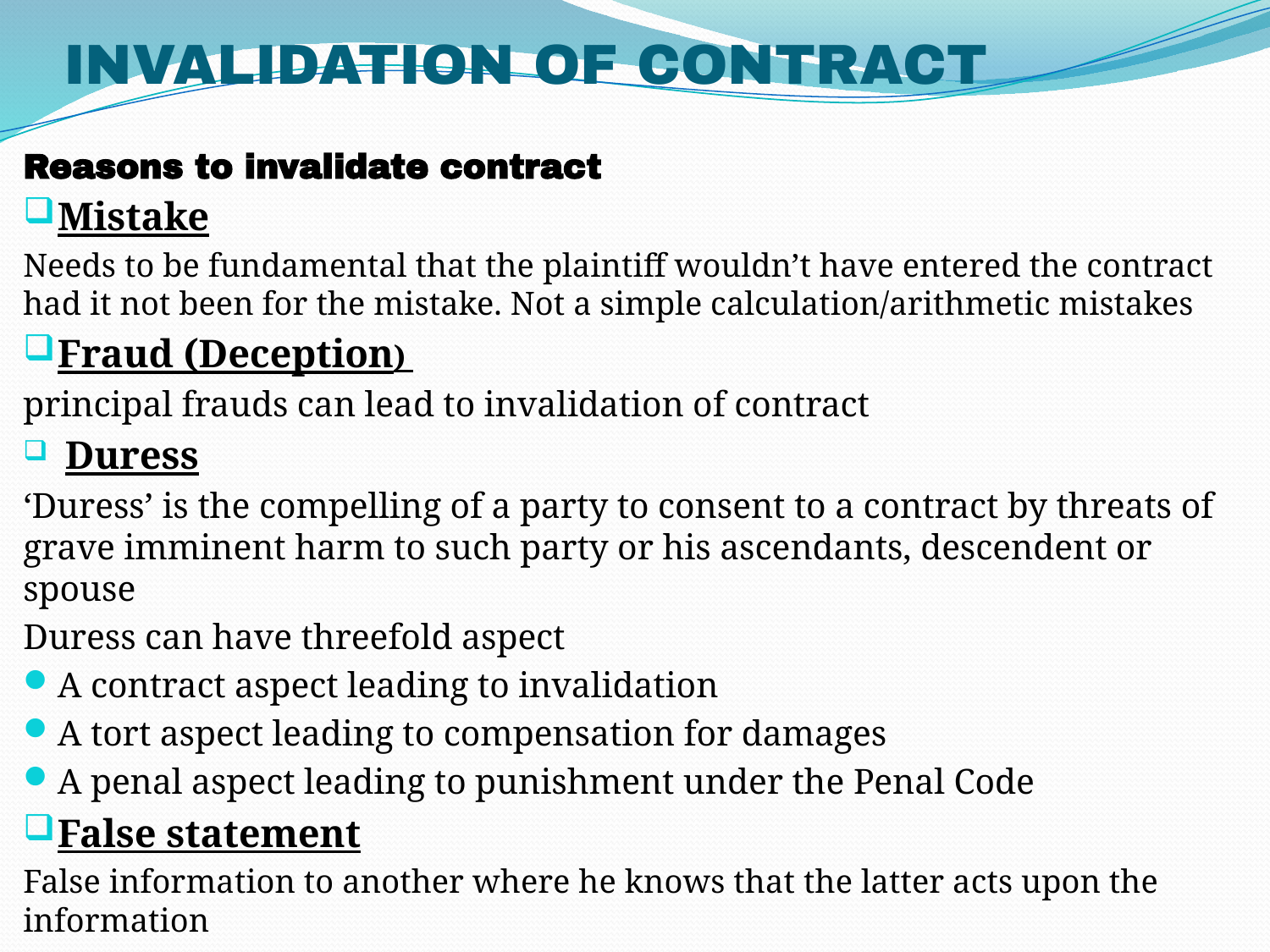

# INVALIDATION OF CONTRACT
Reasons to invalidate contract
Mistake
Needs to be fundamental that the plaintiff wouldn’t have entered the contract had it not been for the mistake. Not a simple calculation/arithmetic mistakes
Fraud (Deception)
principal frauds can lead to invalidation of contract
 Duress
‘Duress’ is the compelling of a party to consent to a contract by threats of grave imminent harm to such party or his ascendants, descendent or spouse
Duress can have threefold aspect
A contract aspect leading to invalidation
A tort aspect leading to compensation for damages
A penal aspect leading to punishment under the Penal Code
False statement
False information to another where he knows that the latter acts upon the information